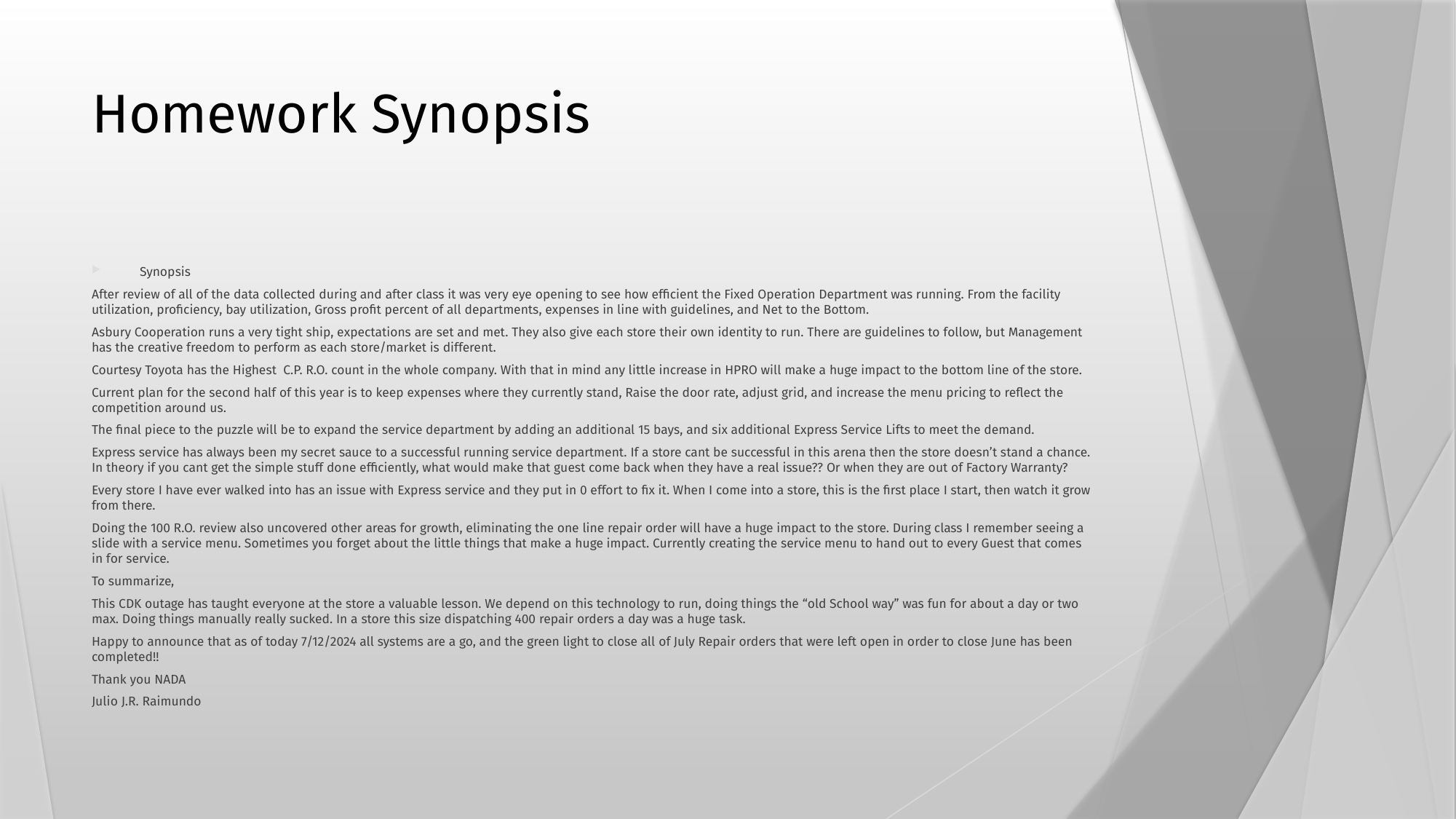

# Homework Synopsis
Synopsis
After review of all of the data collected during and after class it was very eye opening to see how efficient the Fixed Operation Department was running. From the facility utilization, proficiency, bay utilization, Gross profit percent of all departments, expenses in line with guidelines, and Net to the Bottom.
Asbury Cooperation runs a very tight ship, expectations are set and met. They also give each store their own identity to run. There are guidelines to follow, but Management has the creative freedom to perform as each store/market is different.
Courtesy Toyota has the Highest  C.P. R.O. count in the whole company. With that in mind any little increase in HPRO will make a huge impact to the bottom line of the store.
Current plan for the second half of this year is to keep expenses where they currently stand, Raise the door rate, adjust grid, and increase the menu pricing to reflect the competition around us.
The final piece to the puzzle will be to expand the service department by adding an additional 15 bays, and six additional Express Service Lifts to meet the demand.
Express service has always been my secret sauce to a successful running service department. If a store cant be successful in this arena then the store doesn’t stand a chance. In theory if you cant get the simple stuff done efficiently, what would make that guest come back when they have a real issue?? Or when they are out of Factory Warranty?
Every store I have ever walked into has an issue with Express service and they put in 0 effort to fix it. When I come into a store, this is the first place I start, then watch it grow from there.
Doing the 100 R.O. review also uncovered other areas for growth, eliminating the one line repair order will have a huge impact to the store. During class I remember seeing a slide with a service menu. Sometimes you forget about the little things that make a huge impact. Currently creating the service menu to hand out to every Guest that comes in for service.
To summarize,
This CDK outage has taught everyone at the store a valuable lesson. We depend on this technology to run, doing things the “old School way” was fun for about a day or two max. Doing things manually really sucked. In a store this size dispatching 400 repair orders a day was a huge task.
Happy to announce that as of today 7/12/2024 all systems are a go, and the green light to close all of July Repair orders that were left open in order to close June has been completed!!
Thank you NADA
Julio J.R. Raimundo